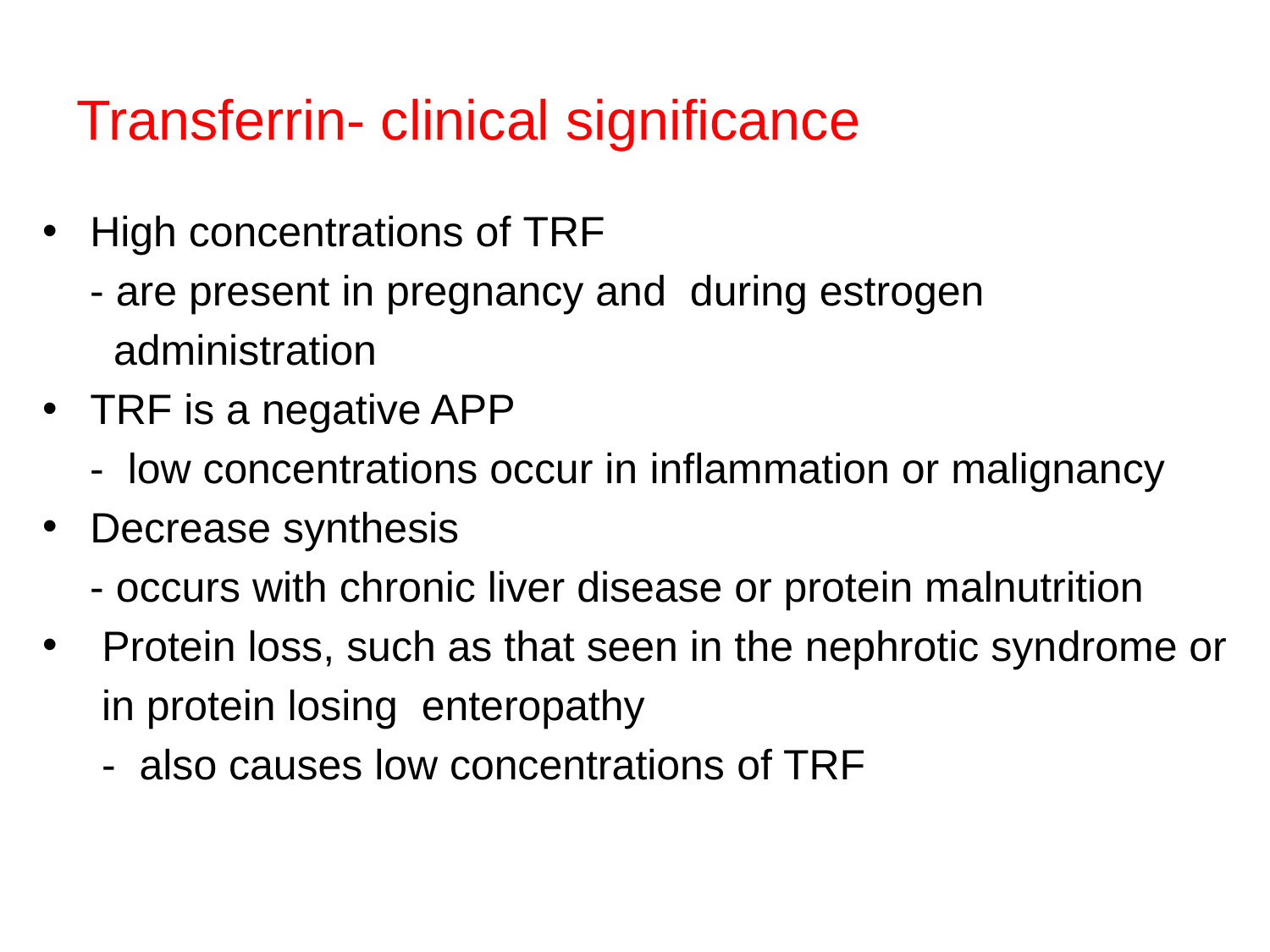

# Transferrin- clinical significance
High concentrations of TRF
    - are present in pregnancy and  during estrogen
      administration
TRF is a negative APP
    -  low concentrations occur in inflammation or malignancy
Decrease synthesis
    - occurs with chronic liver disease or protein malnutrition
 Protein loss, such as that seen in the nephrotic syndrome or
     in protein losing  enteropathy
     -  also causes low concentrations of TRF